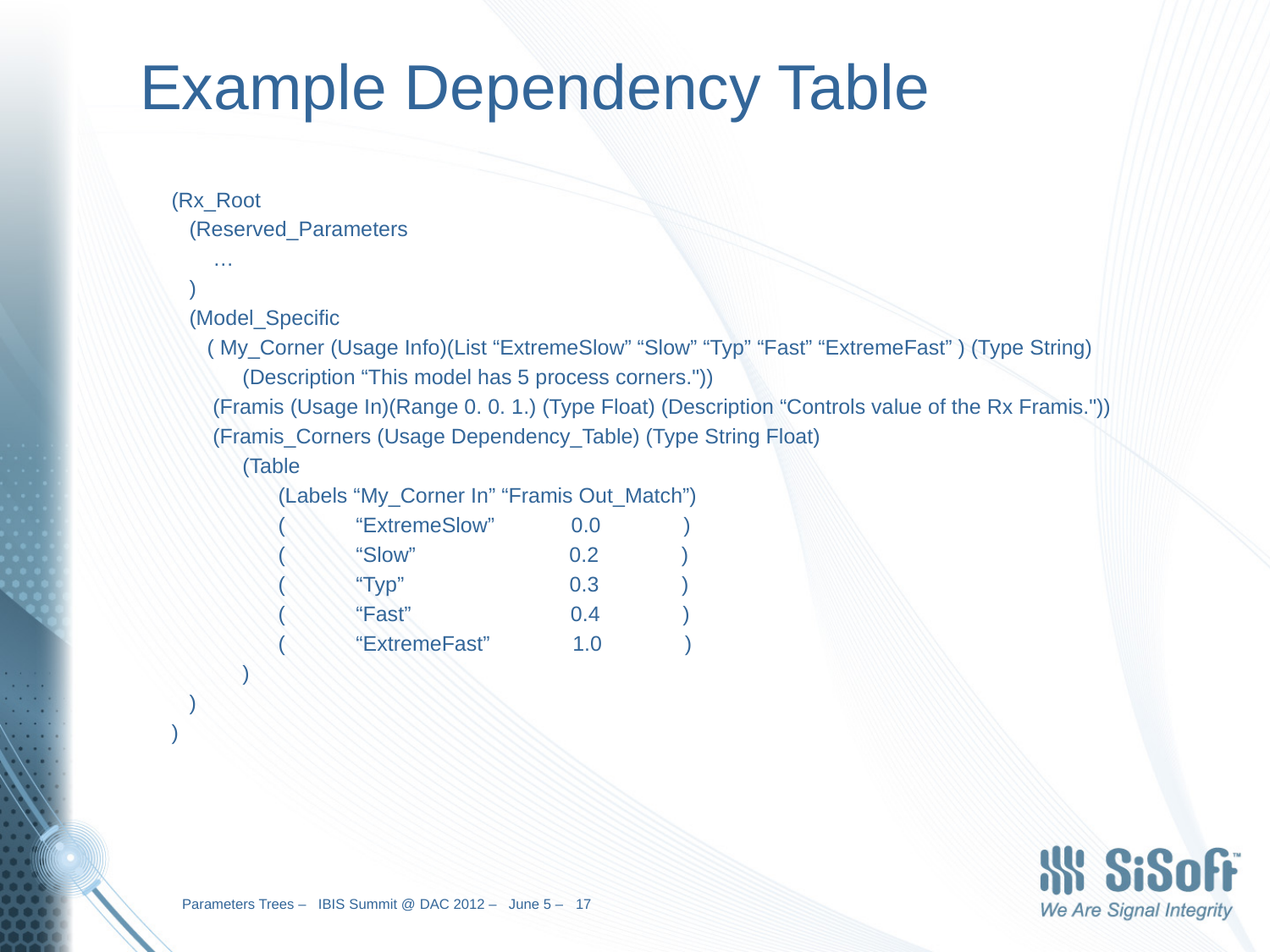

# Example Dependency Table
(Rx_Root
   (Reserved_Parameters
       …
   )
   (Model_Specific
      ( My_Corner (Usage Info)(List “ExtremeSlow” “Slow” “Typ” “Fast” “ExtremeFast” ) (Type String)
            (Description “This model has 5 process corners."))
       (Framis (Usage In)(Range 0. 0. 1.) (Type Float) (Description “Controls value of the Rx Framis."))
       (Framis_Corners (Usage Dependency_Table) (Type String Float)
            (Table
                  (Labels “My_Corner In” “Framis Out_Match”)
                  (            “ExtremeSlow”             0.0              )
                  (            “Slow”                          0.2              )
                  (            “Typ”                            0.3              )
                  (            “Fast”                           0.4              )
                  (            “ExtremeFast”              1.0              )
            )
   )
)

Parameters Trees –   IBIS Summit @ DAC 2012 –   June 5 –   17